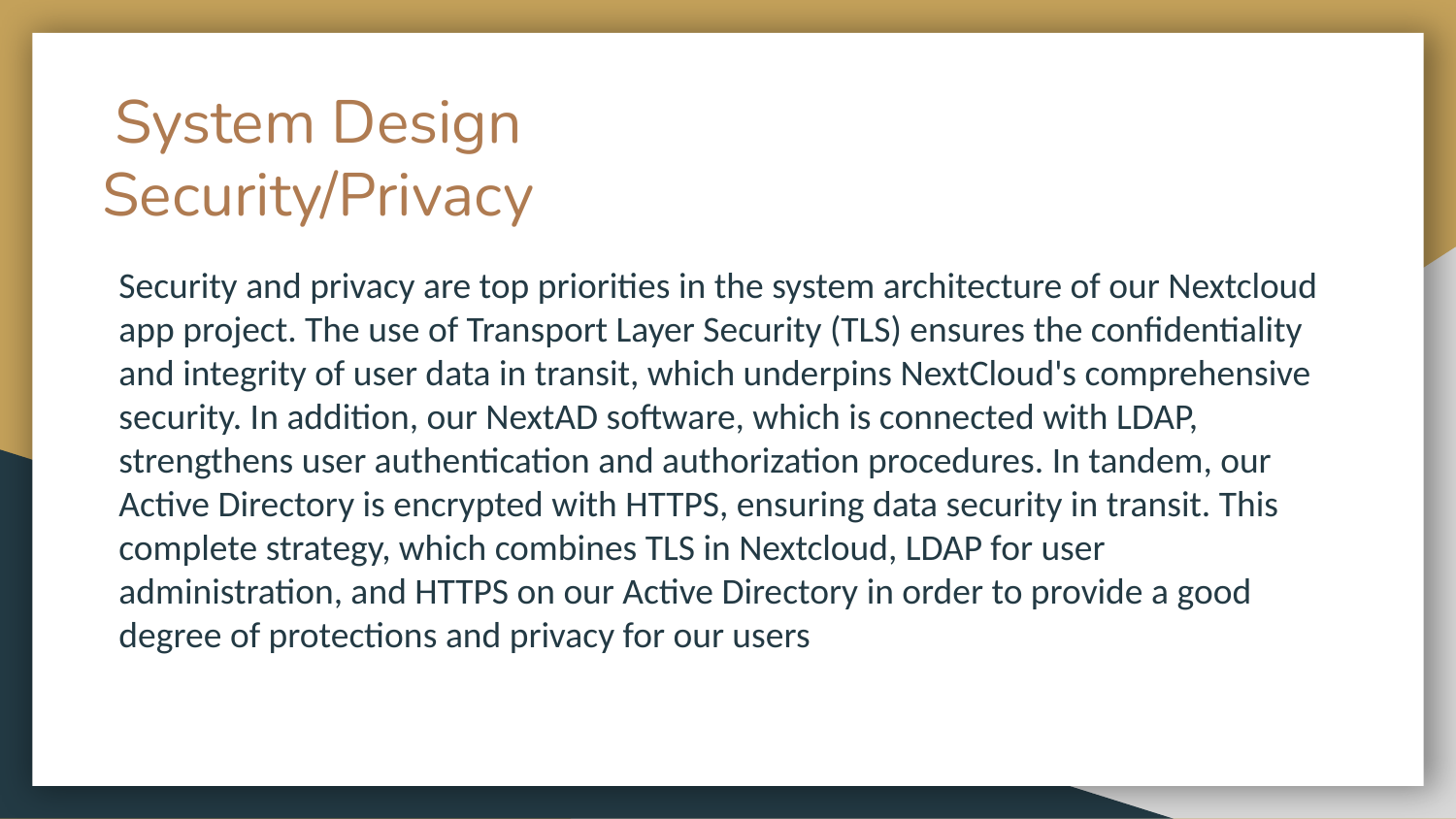

# System Design Security/Privacy
Security and privacy are top priorities in the system architecture of our Nextcloud app project. The use of Transport Layer Security (TLS) ensures the confidentiality and integrity of user data in transit, which underpins NextCloud's comprehensive security. In addition, our NextAD software, which is connected with LDAP, strengthens user authentication and authorization procedures. In tandem, our Active Directory is encrypted with HTTPS, ensuring data security in transit. This complete strategy, which combines TLS in Nextcloud, LDAP for user administration, and HTTPS on our Active Directory in order to provide a good degree of protections and privacy for our users